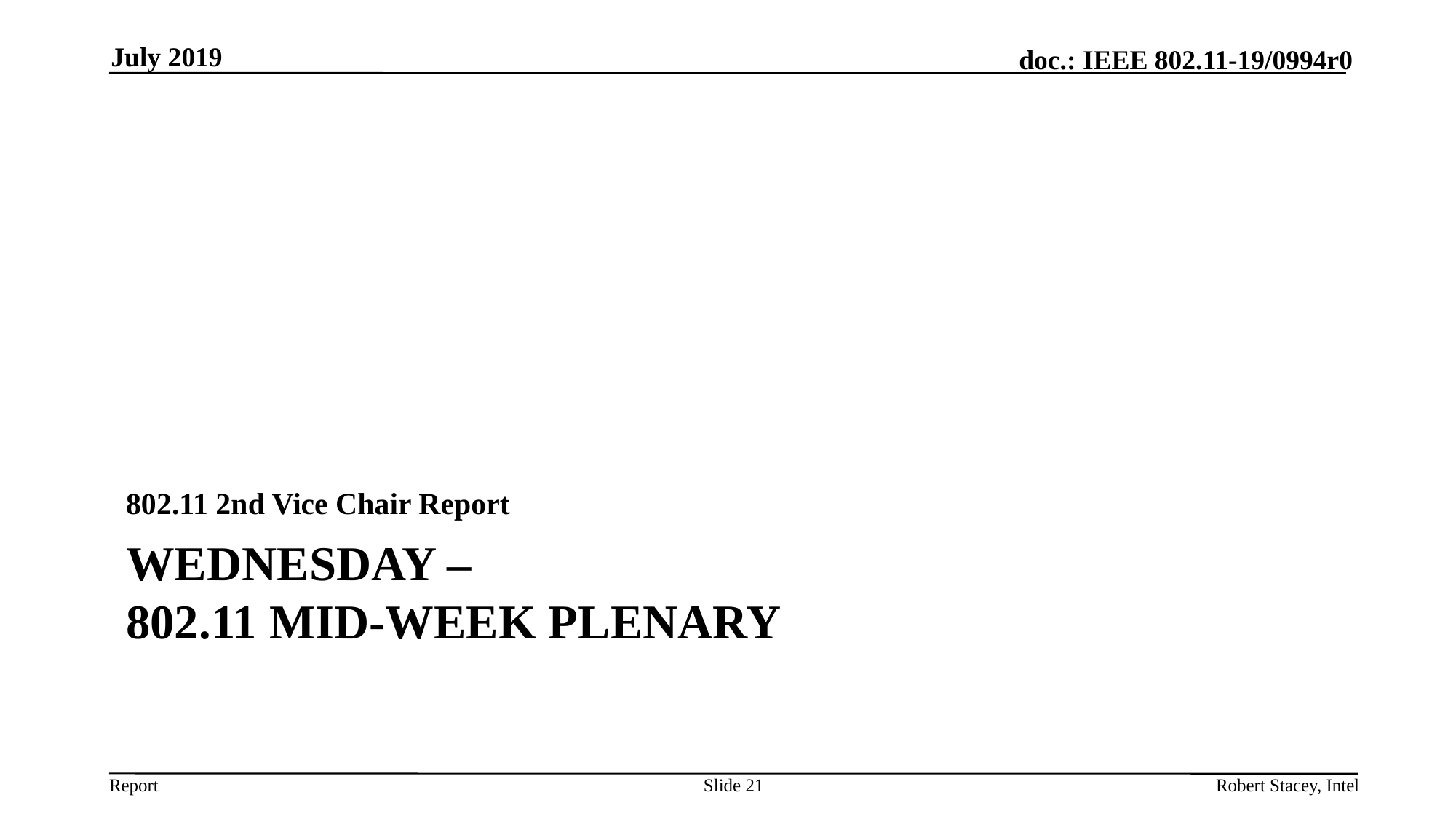

July 2019
802.11 2nd Vice Chair Report
# Wednesday – 802.11 Mid-Week Plenary
Slide 21
Robert Stacey, Intel